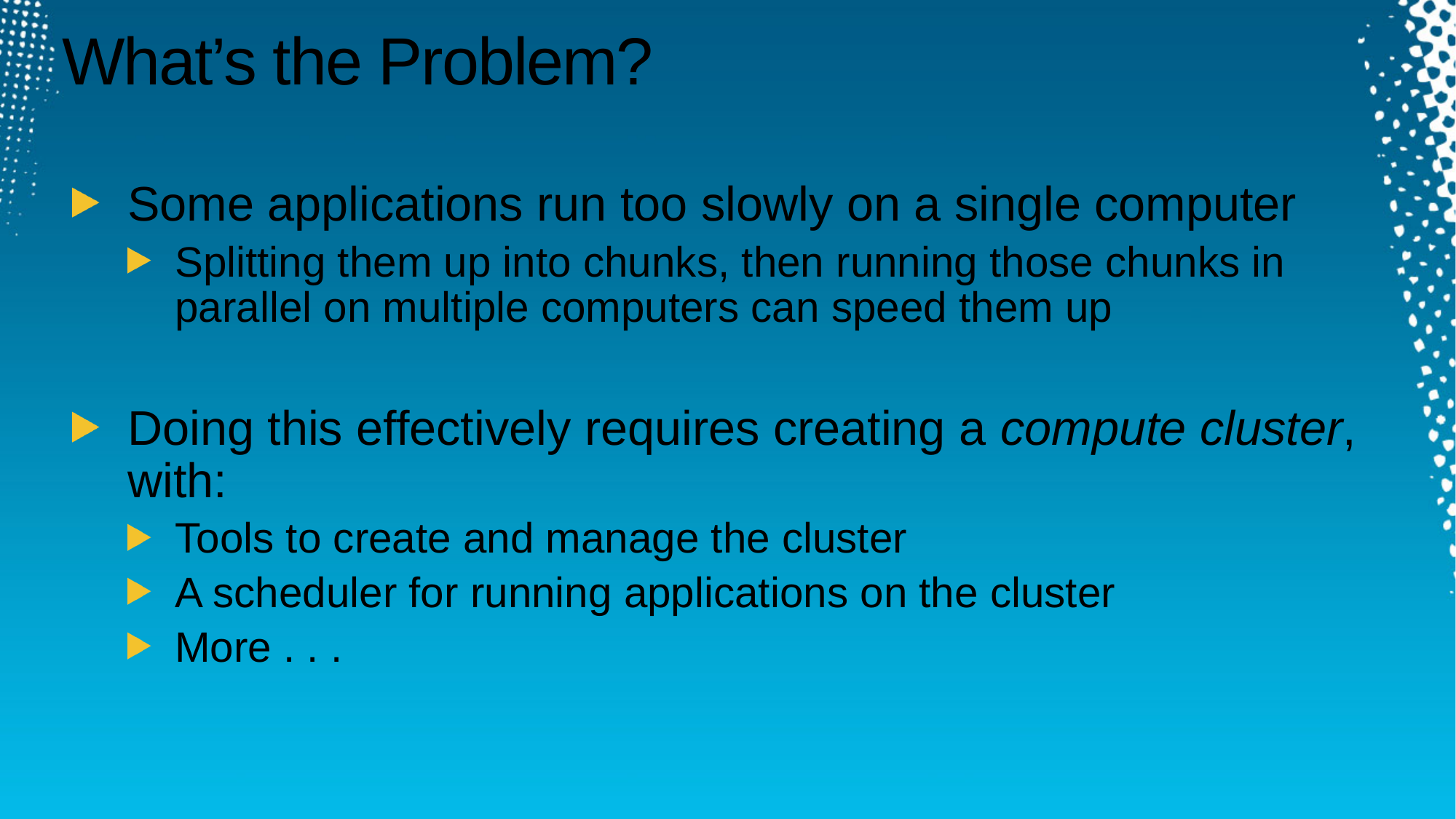

# What’s the Problem?
Some applications run too slowly on a single computer
Splitting them up into chunks, then running those chunks in parallel on multiple computers can speed them up

Doing this effectively requires creating a compute cluster, with:
Tools to create and manage the cluster
A scheduler for running applications on the cluster
More . . .